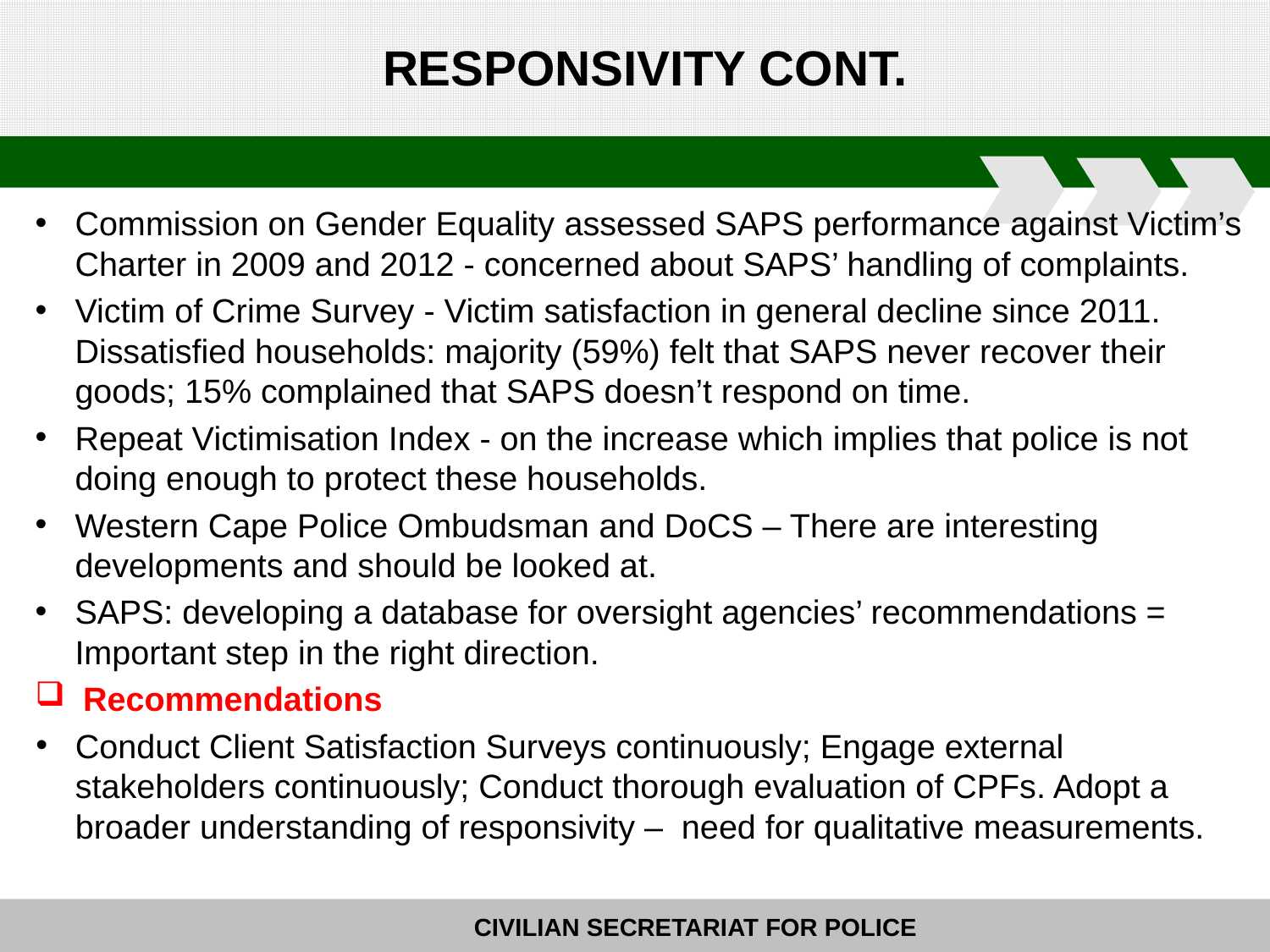

# RESPONSIVITY CONT.
Commission on Gender Equality assessed SAPS performance against Victim’s Charter in 2009 and 2012 - concerned about SAPS’ handling of complaints.
Victim of Crime Survey - Victim satisfaction in general decline since 2011. Dissatisfied households: majority (59%) felt that SAPS never recover their goods; 15% complained that SAPS doesn’t respond on time.
Repeat Victimisation Index - on the increase which implies that police is not doing enough to protect these households.
Western Cape Police Ombudsman and DoCS – There are interesting developments and should be looked at.
SAPS: developing a database for oversight agencies’ recommendations = Important step in the right direction.
Recommendations
Conduct Client Satisfaction Surveys continuously; Engage external stakeholders continuously; Conduct thorough evaluation of CPFs. Adopt a broader understanding of responsivity –  need for qualitative measurements.